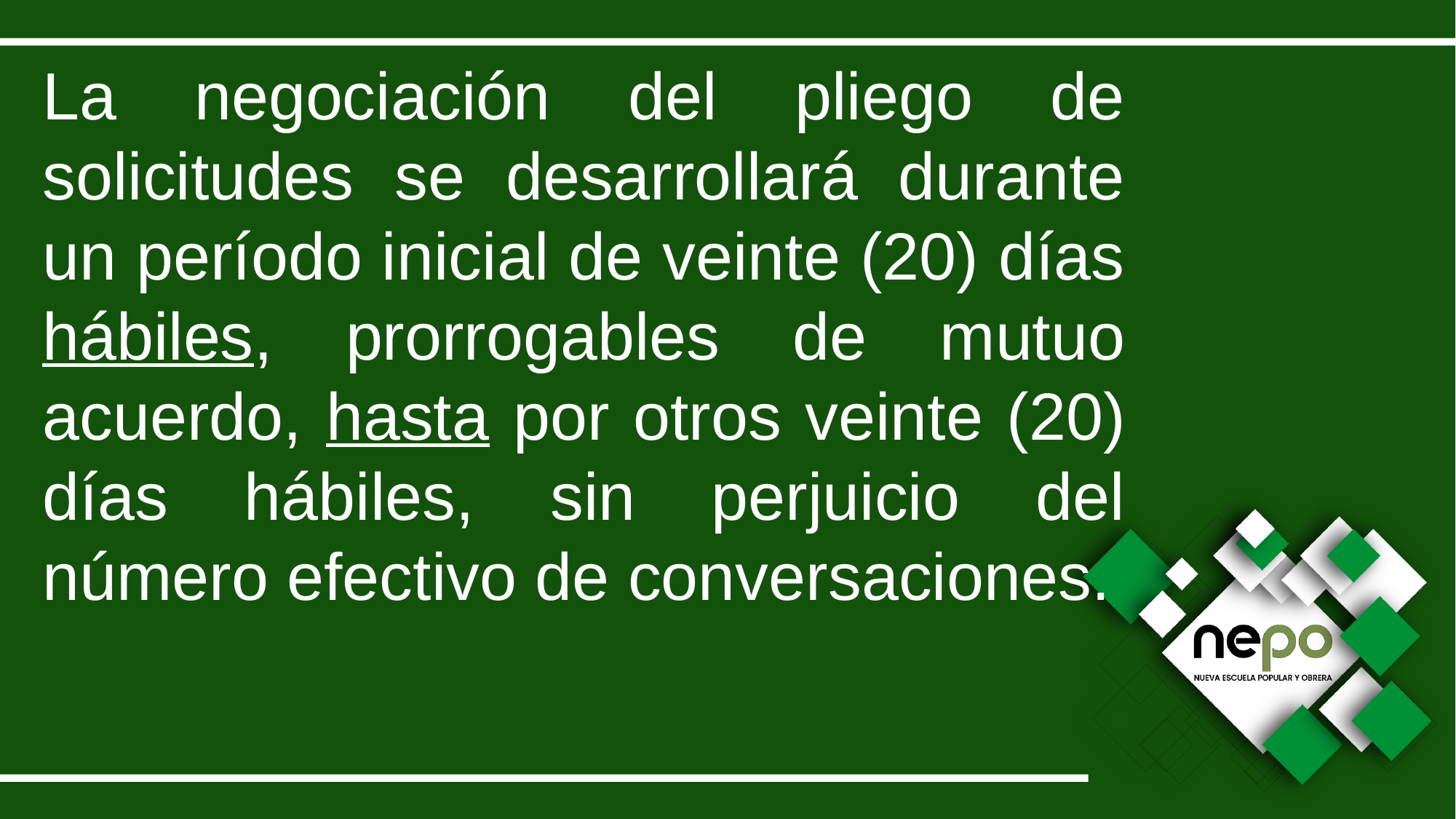

La negociación del pliego de solicitudes se desarrollará durante un período inicial de veinte (20) días hábiles, prorrogables de mutuo acuerdo, hasta por otros veinte (20) días hábiles, sin perjuicio del número efectivo de conversaciones.